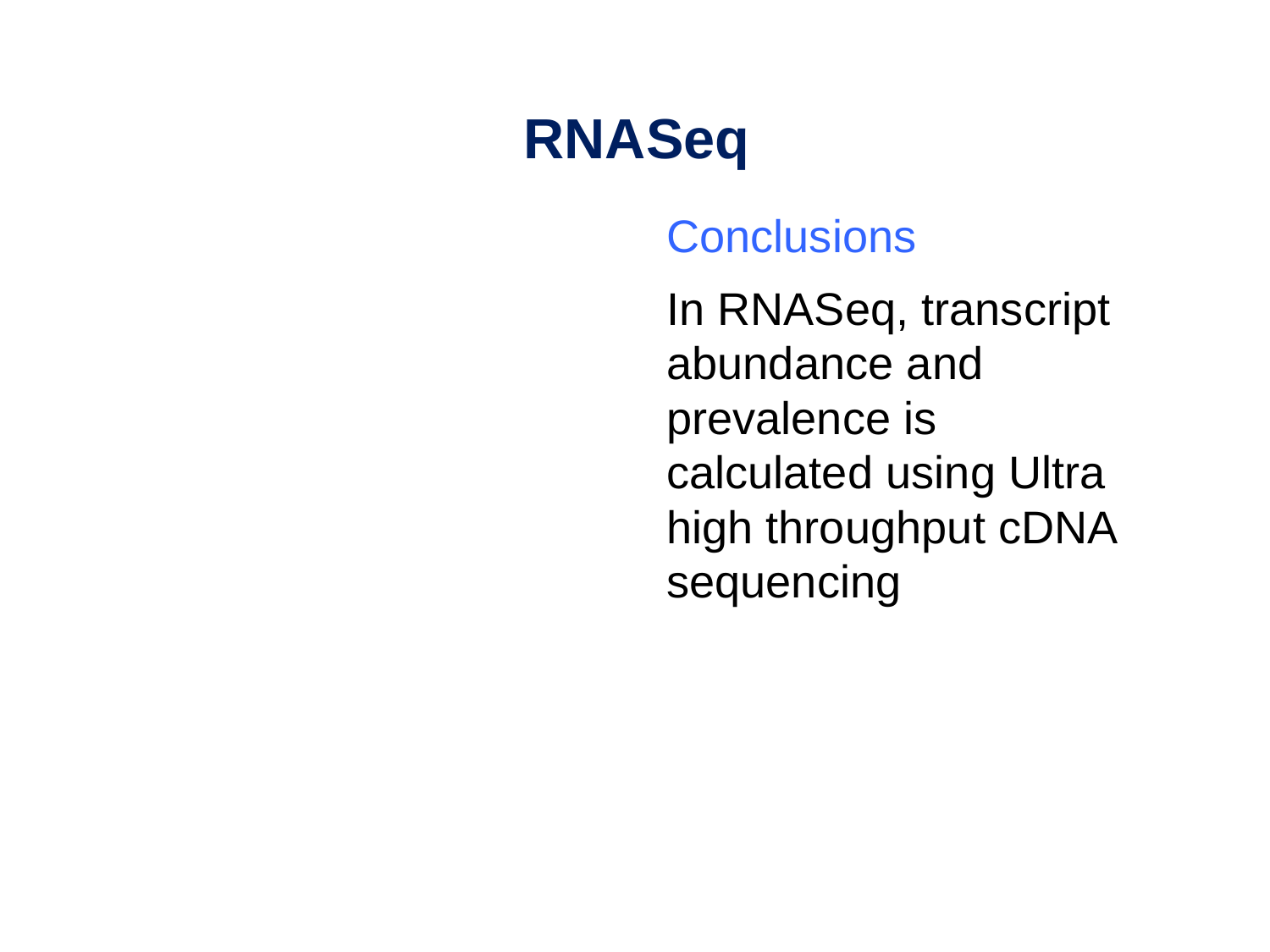

RNASeq
Conclusions
In RNASeq, transcript abundance and prevalence is calculated using Ultra high throughput cDNA sequencing